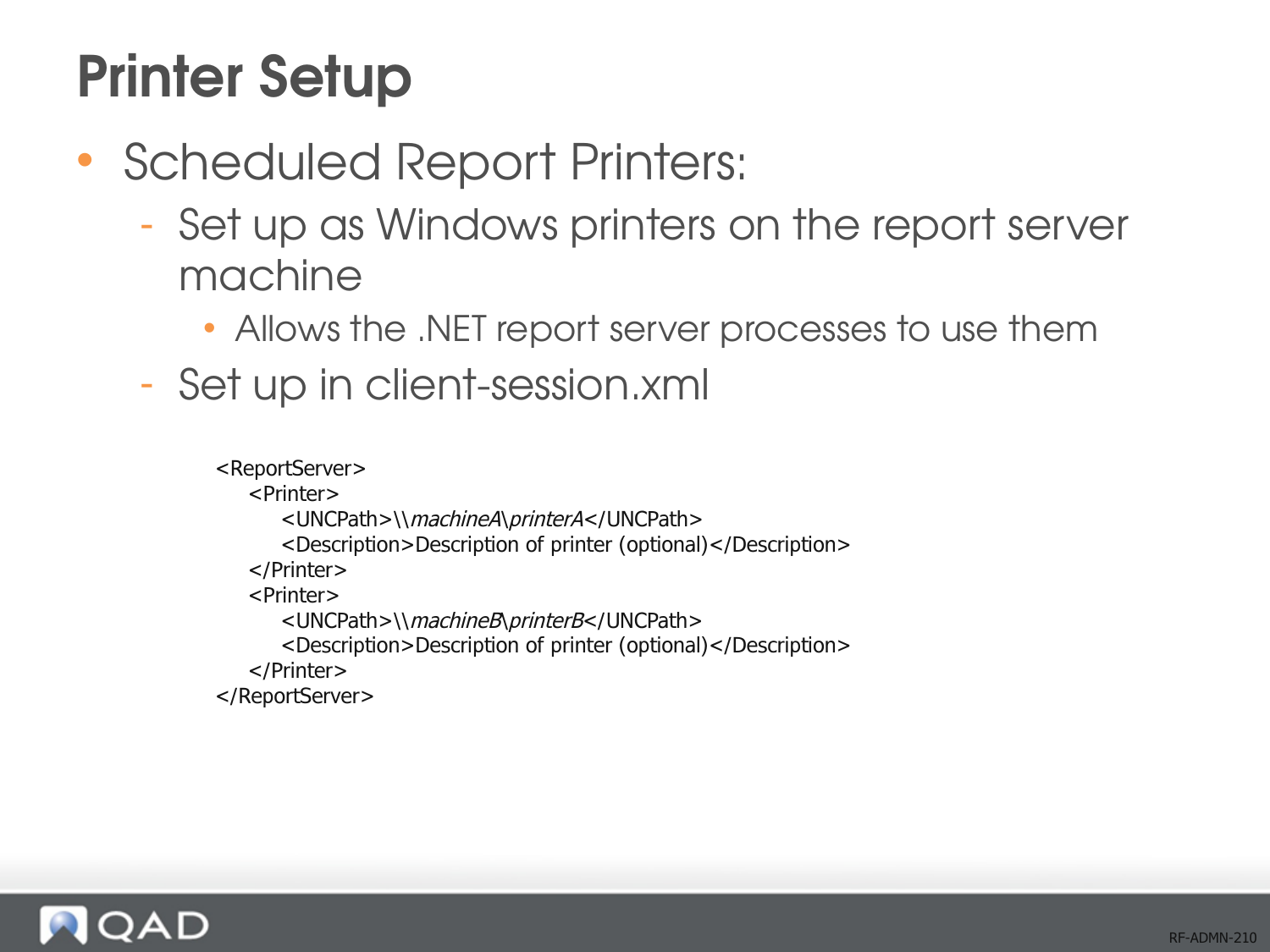

# Printer Setup
Scheduled Report Printers:
Set up as Windows printers on the report server machine
Allows the .NET report server processes to use them
Set up in client-session.xml

<ReportServer>
     <Printer>
          <UNCPath>\\machineA\printerA</UNCPath>
          <Description>Description of printer (optional)</Description>
     </Printer>
     <Printer>
          <UNCPath>\\machineB\printerB</UNCPath>
          <Description>Description of printer (optional)</Description>
     </Printer>
</ReportServer>

RF-ADMN-210